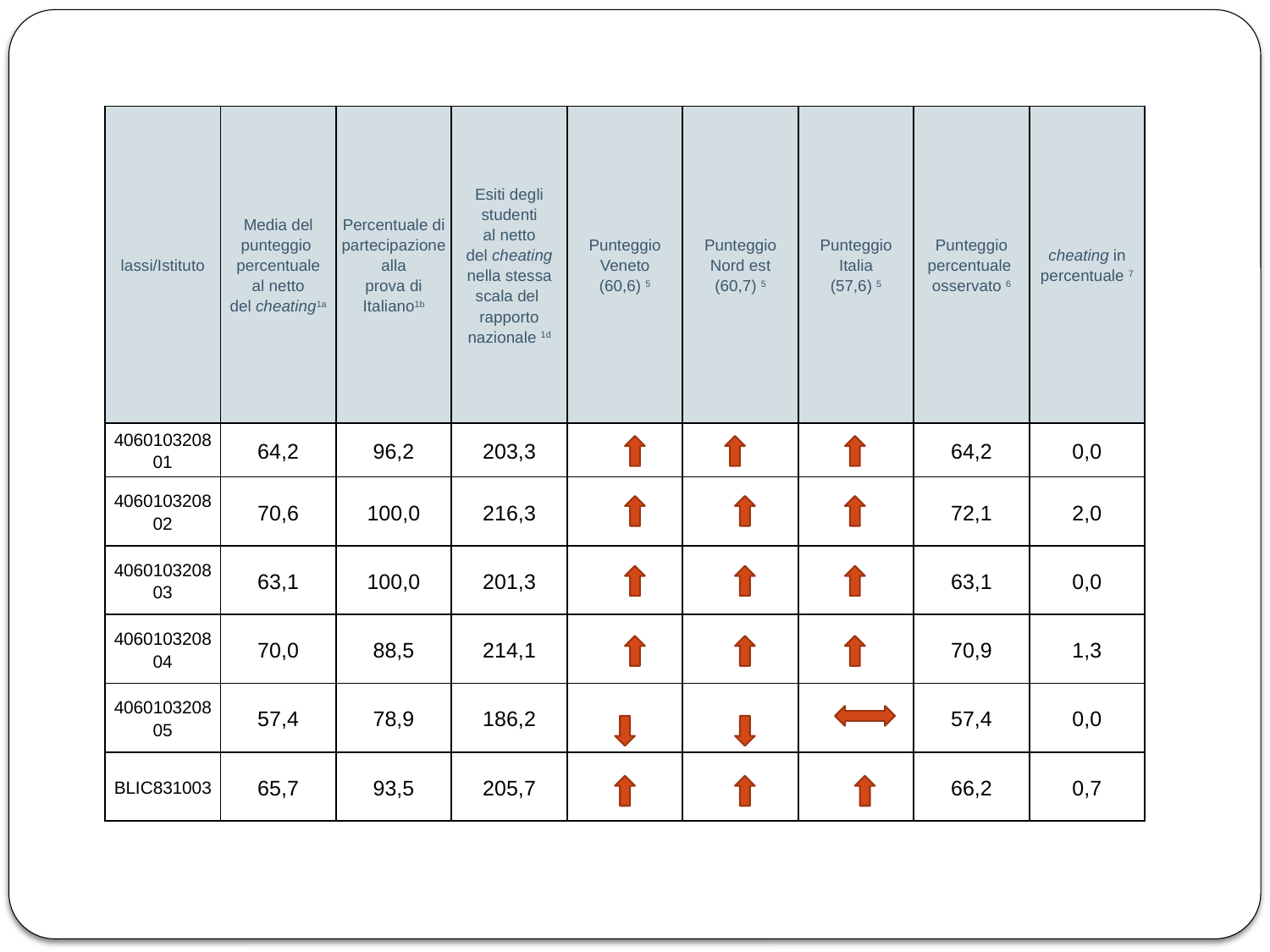

| lassi/Istituto | Media del punteggio  percentuale al netto del cheating1a | Percentuale di partecipazione alla prova di Italiano1b | Esiti degli studenti al netto del cheating nella stessa scala del  rapporto nazionale 1d | Punteggio Veneto (60,6) 5 | Punteggio Nord est (60,7) 5 | Punteggio Italia (57,6) 5 | Punteggio percentuale  osservato 6 | cheating in percentuale 7 |
| --- | --- | --- | --- | --- | --- | --- | --- | --- |
| 406010320801 | 64,2 | 96,2 | 203,3 |  |  |  | 64,2 | 0,0 |
| 406010320802 | 70,6 | 100,0 | 216,3 |  |  |  | 72,1 | 2,0 |
| 406010320803 | 63,1 | 100,0 | 201,3 |  |  |  | 63,1 | 0,0 |
| 406010320804 | 70,0 | 88,5 | 214,1 |  |  |  | 70,9 | 1,3 |
| 406010320805 | 57,4 | 78,9 | 186,2 |  |  |  | 57,4 | 0,0 |
| BLIC831003 | 65,7 | 93,5 | 205,7 |  |  |  | 66,2 | 0,7 |